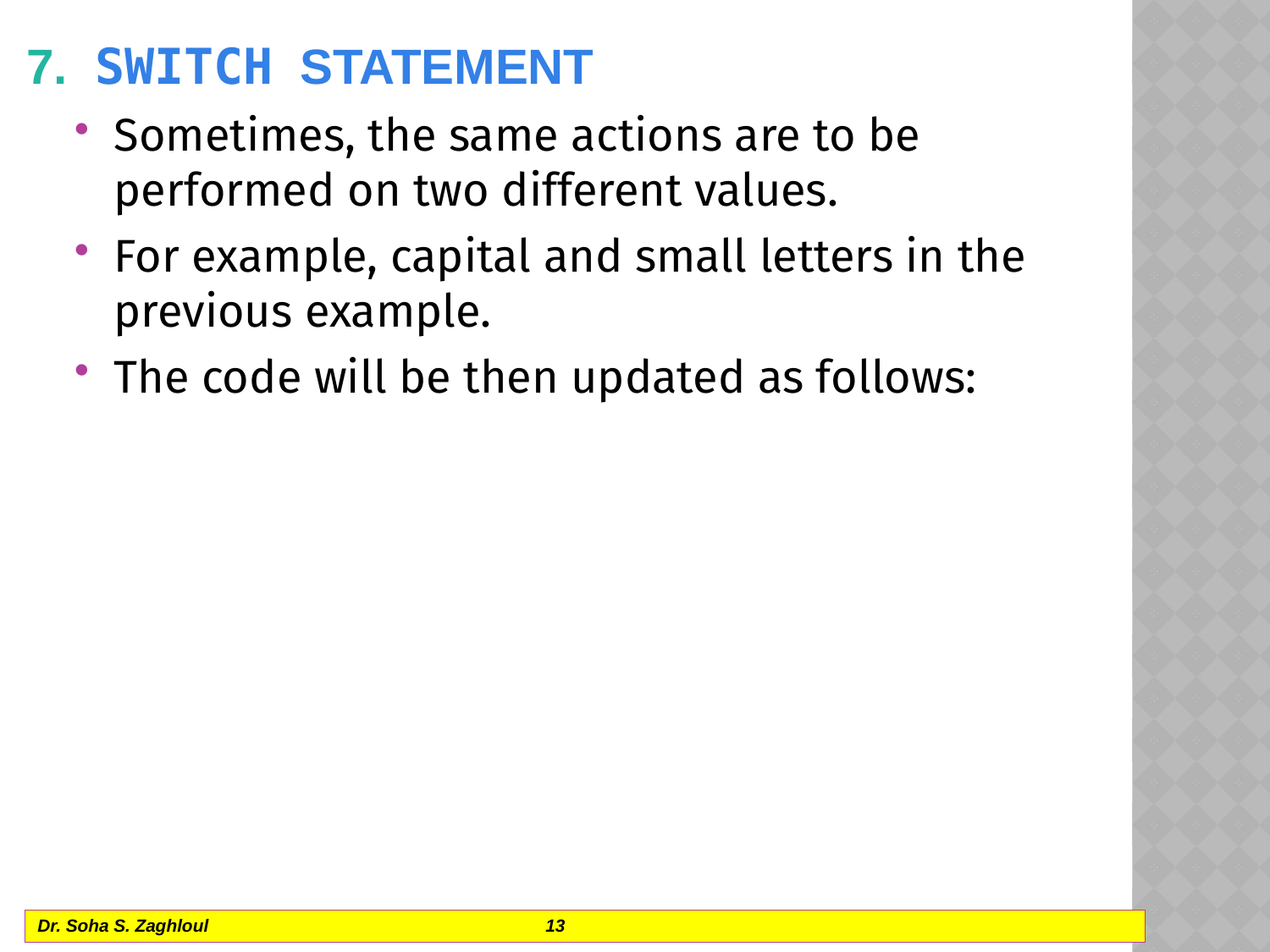

7.  switch  Statement
Sometimes, the same actions are to be performed on two different values.
For example, capital and small letters in the previous example.
The code will be then updated as follows:
Dr. Soha S. Zaghloul			13